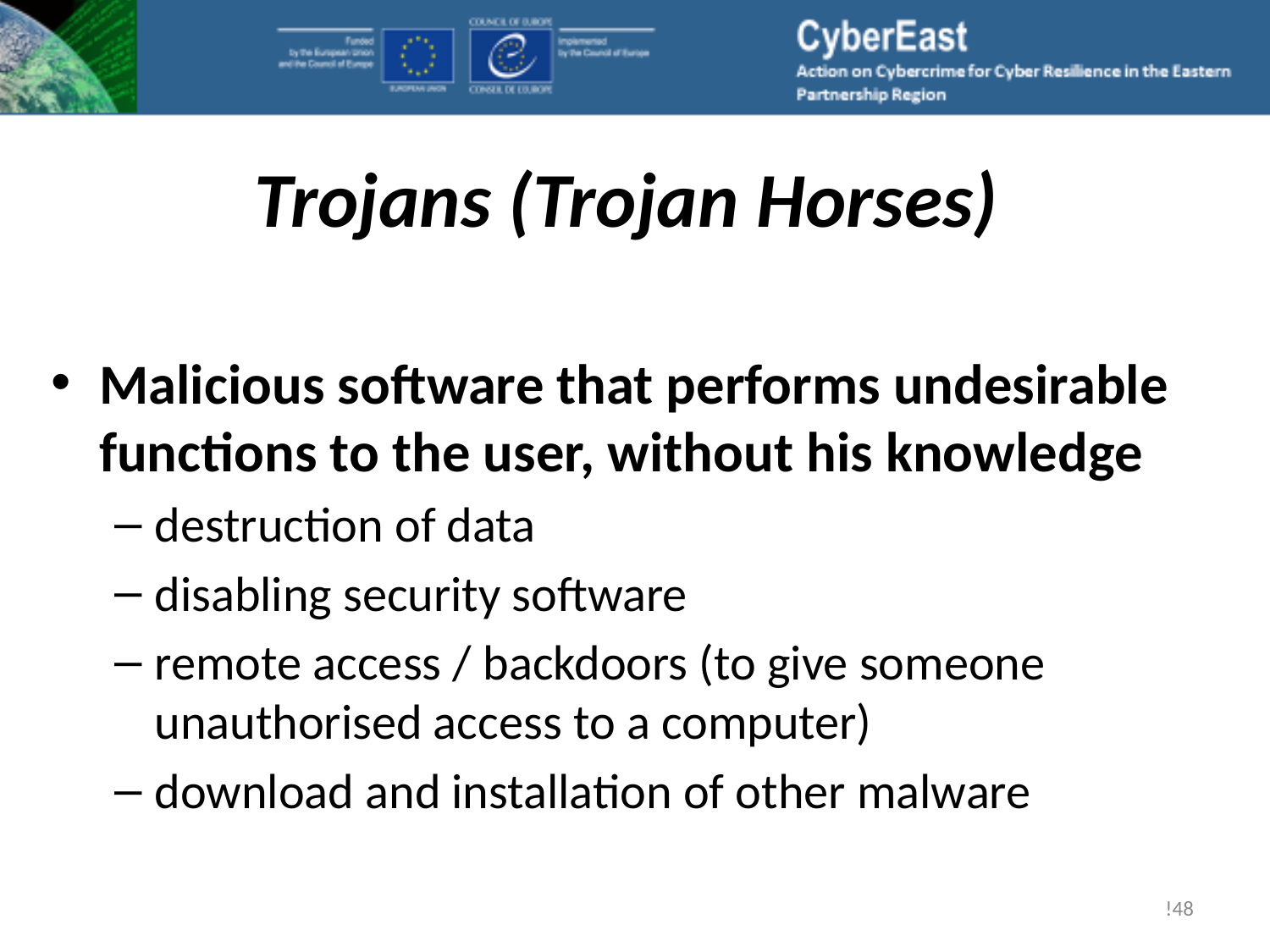

# Trojans (Trojan Horses)
Malicious software that performs undesirable functions to the user, without his knowledge
destruction of data
disabling security software
remote access / backdoors (to give someone unauthorised access to a computer)
download and installation of other malware

!48